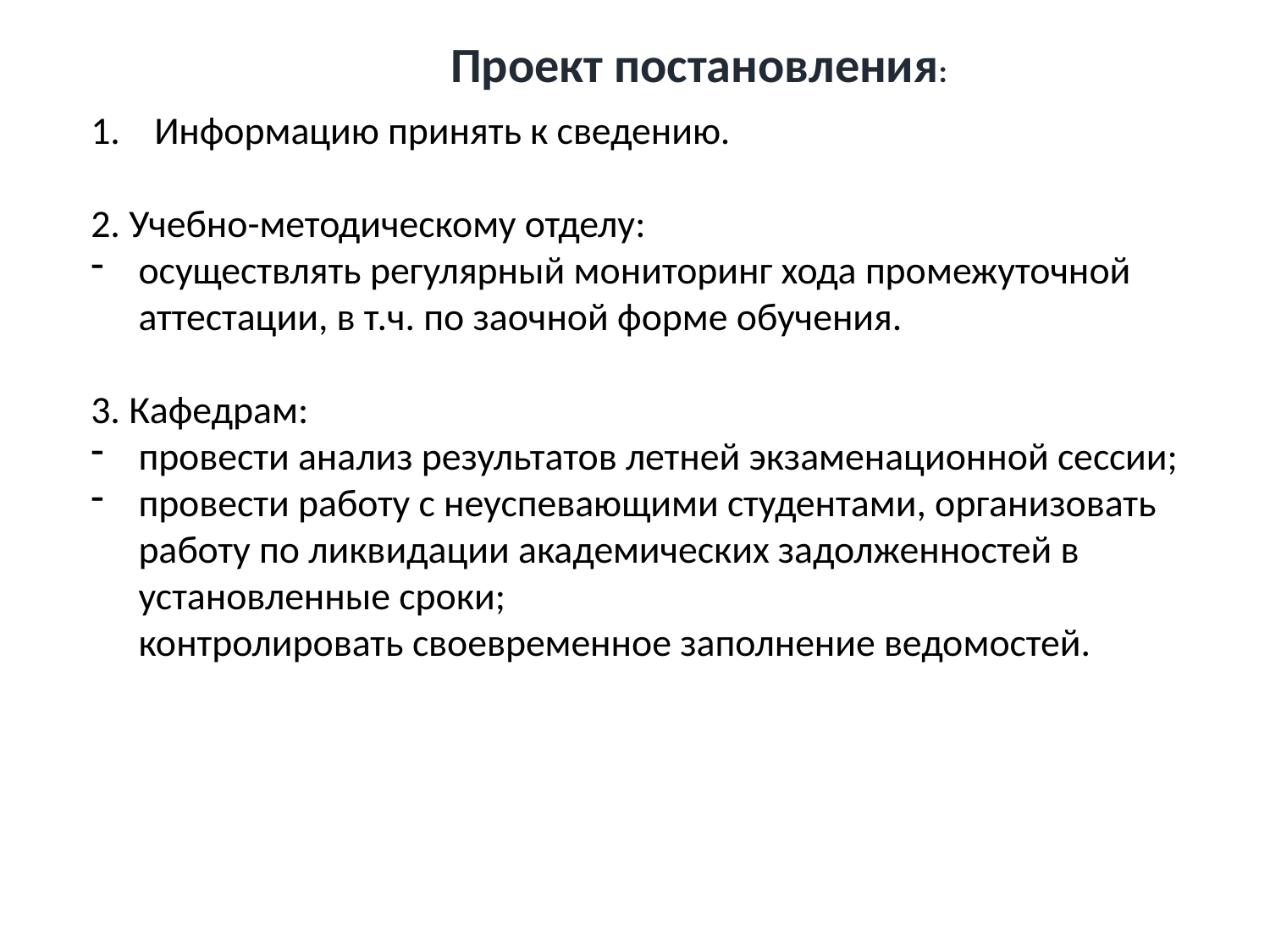

Проект постановления:
Информацию принять к сведению.

2. Учебно-методическому отделу:
осуществлять регулярный мониторинг хода промежуточной аттестации, в т.ч. по заочной форме обучения.

3. Кафедрам:
провести анализ результатов летней экзаменационной сессии;
провести работу с неуспевающими студентами, организовать работу по ликвидации академических задолженностей в установленные сроки;
контролировать своевременное заполнение ведомостей.